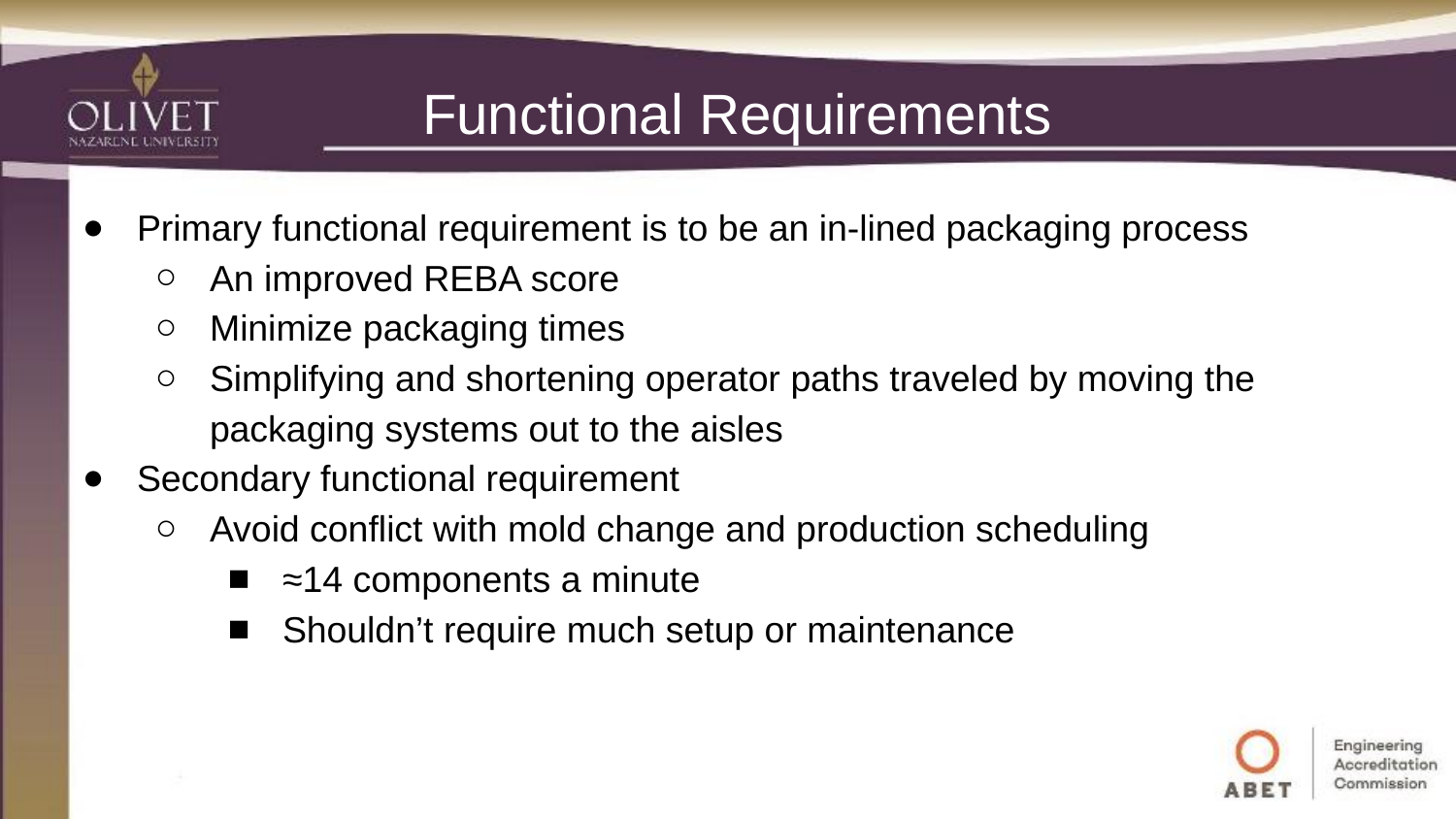

# Functional Requirements
Primary functional requirement is to be an in-lined packaging process
An improved REBA score
Minimize packaging times
Simplifying and shortening operator paths traveled by moving the packaging systems out to the aisles
Secondary functional requirement
Avoid conflict with mold change and production scheduling
≈14 components a minute
Shouldn’t require much setup or maintenance